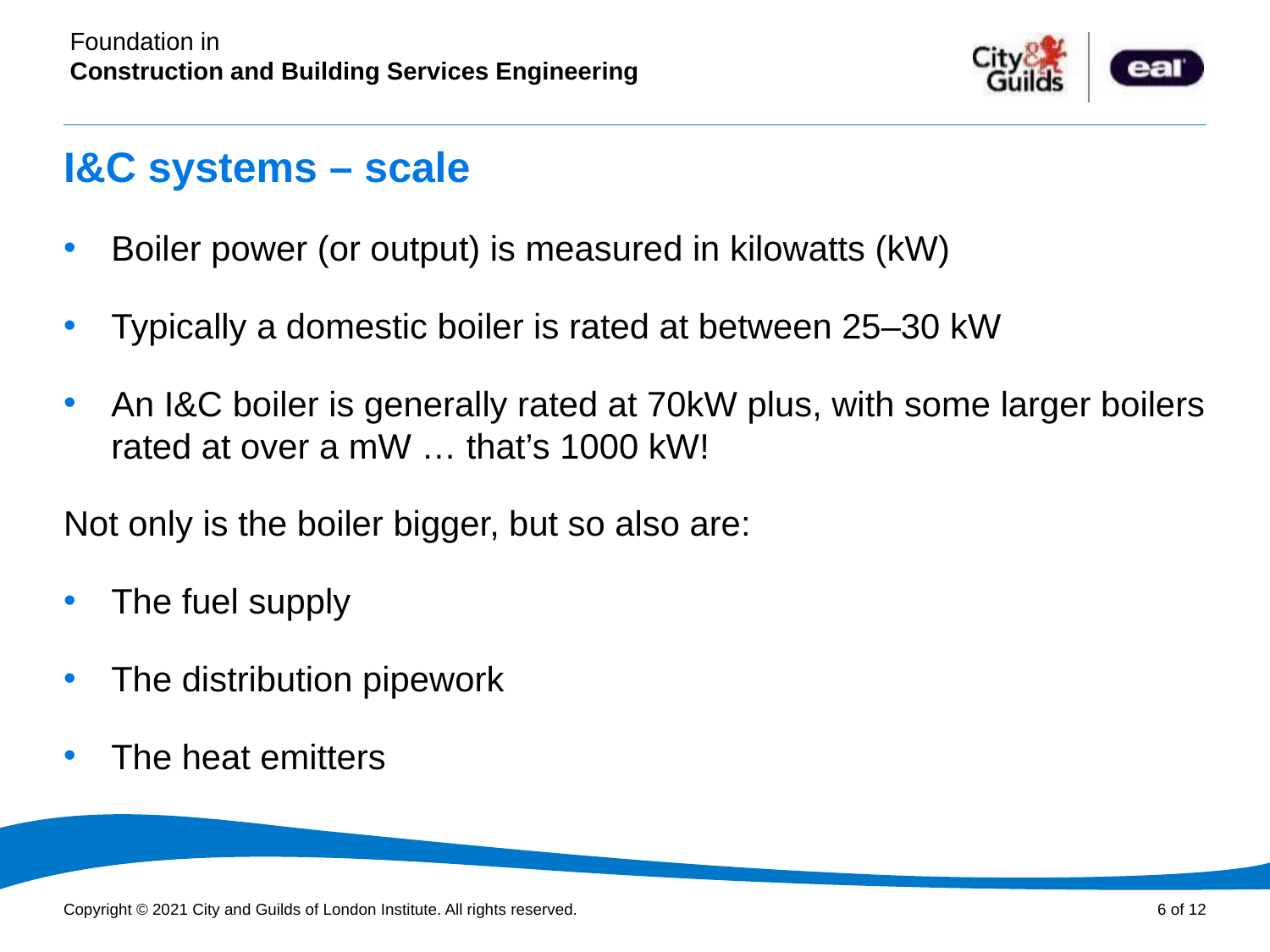

# I&C systems – scale
Boiler power (or output) is measured in kilowatts (kW)
Typically a domestic boiler is rated at between 25–30 kW
An I&C boiler is generally rated at 70kW plus, with some larger boilers rated at over a mW … that’s 1000 kW!
Not only is the boiler bigger, but so also are:
The fuel supply
The distribution pipework
The heat emitters